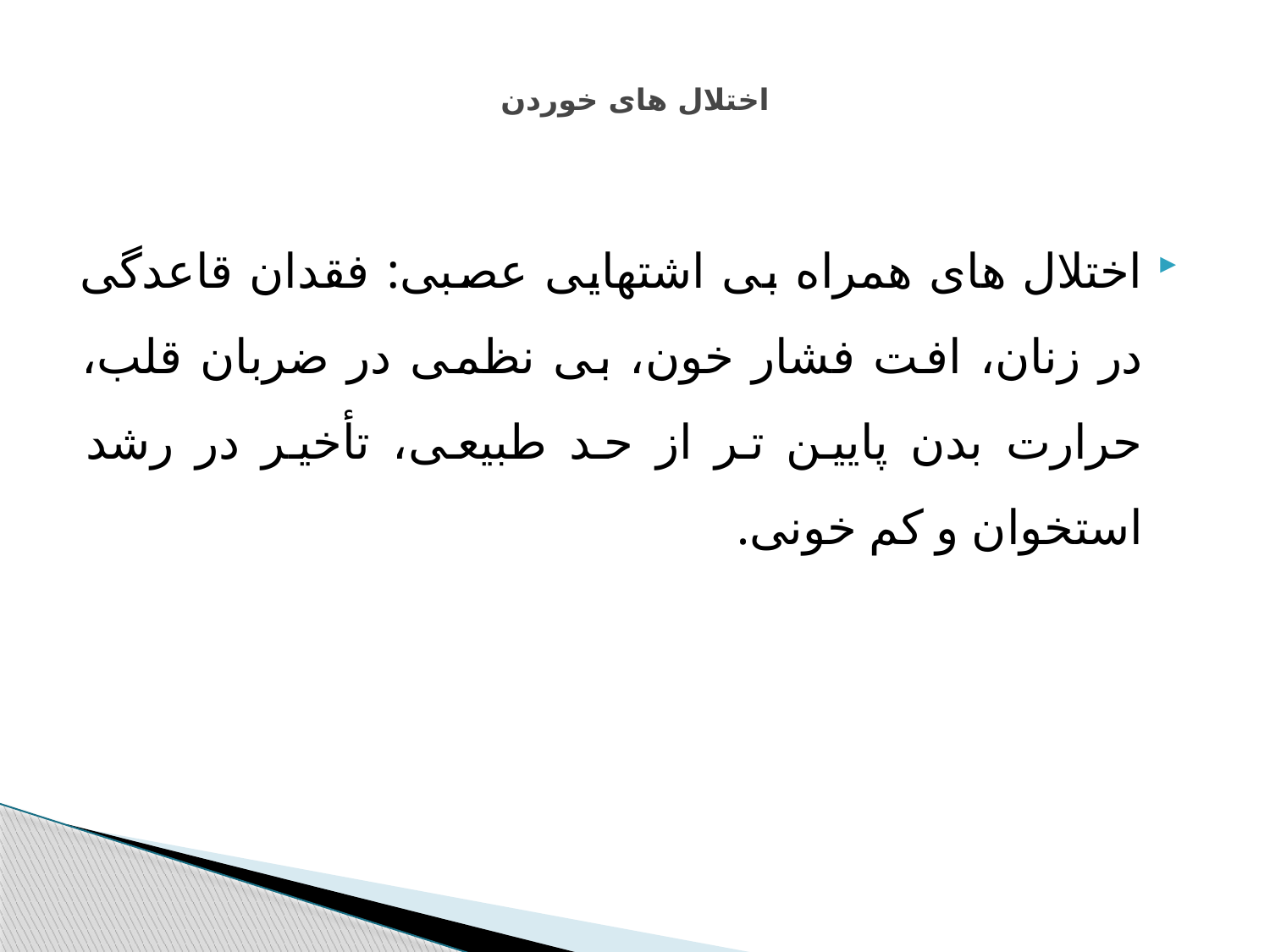

# اختلال های خوردن
اختلال های همراه بی اشتهایی عصبی: فقدان قاعدگی در زنان، افت فشار خون، بی نظمی در ضربان قلب، حرارت بدن پایین تر از حد طبیعی، تأخیر در رشد استخوان و کم خونی.